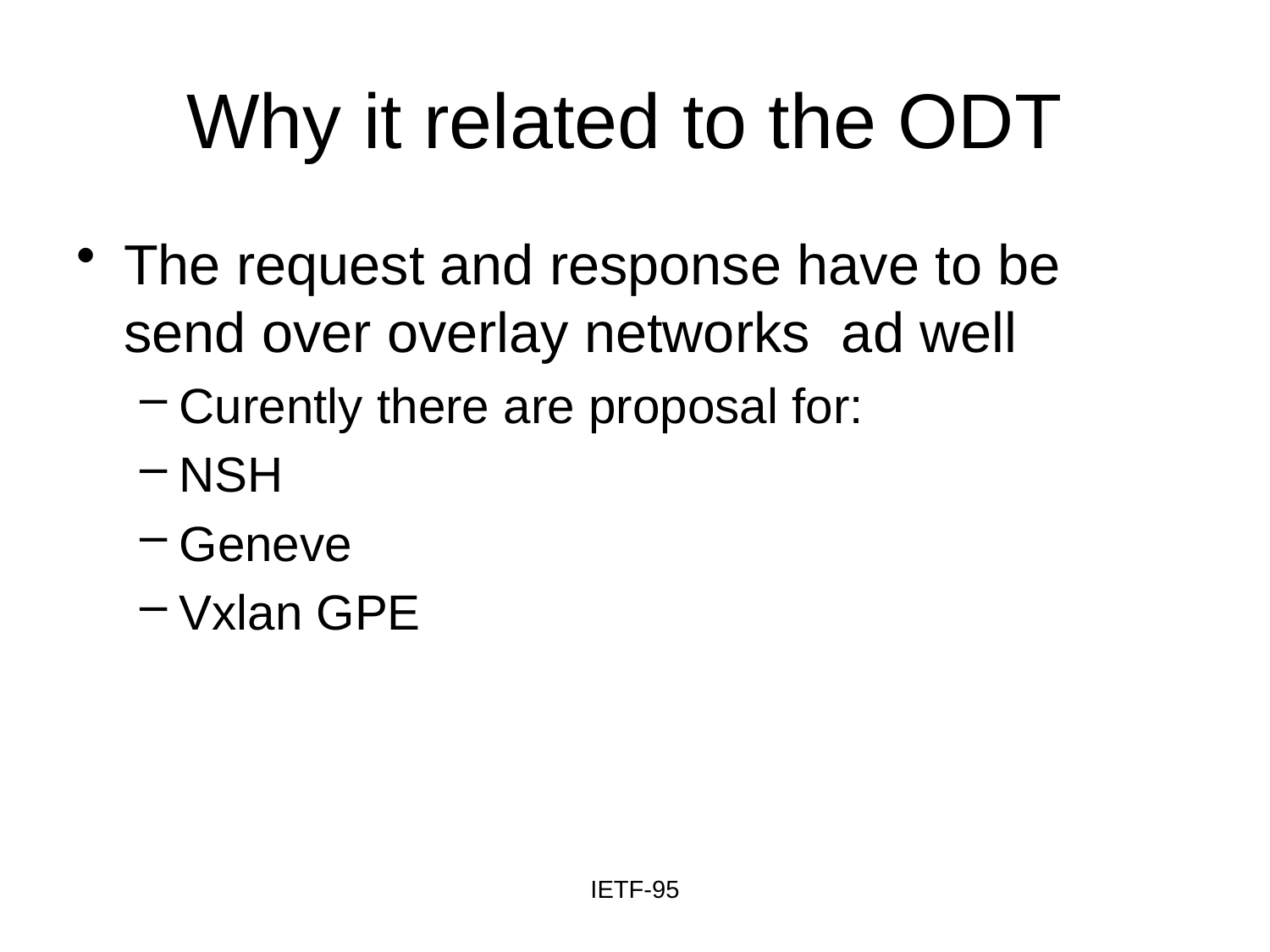

# Why it related to the ODT
The request and response have to be send over overlay networks  ad well
Curently there are proposal for:
NSH
Geneve
Vxlan GPE
IETF-95